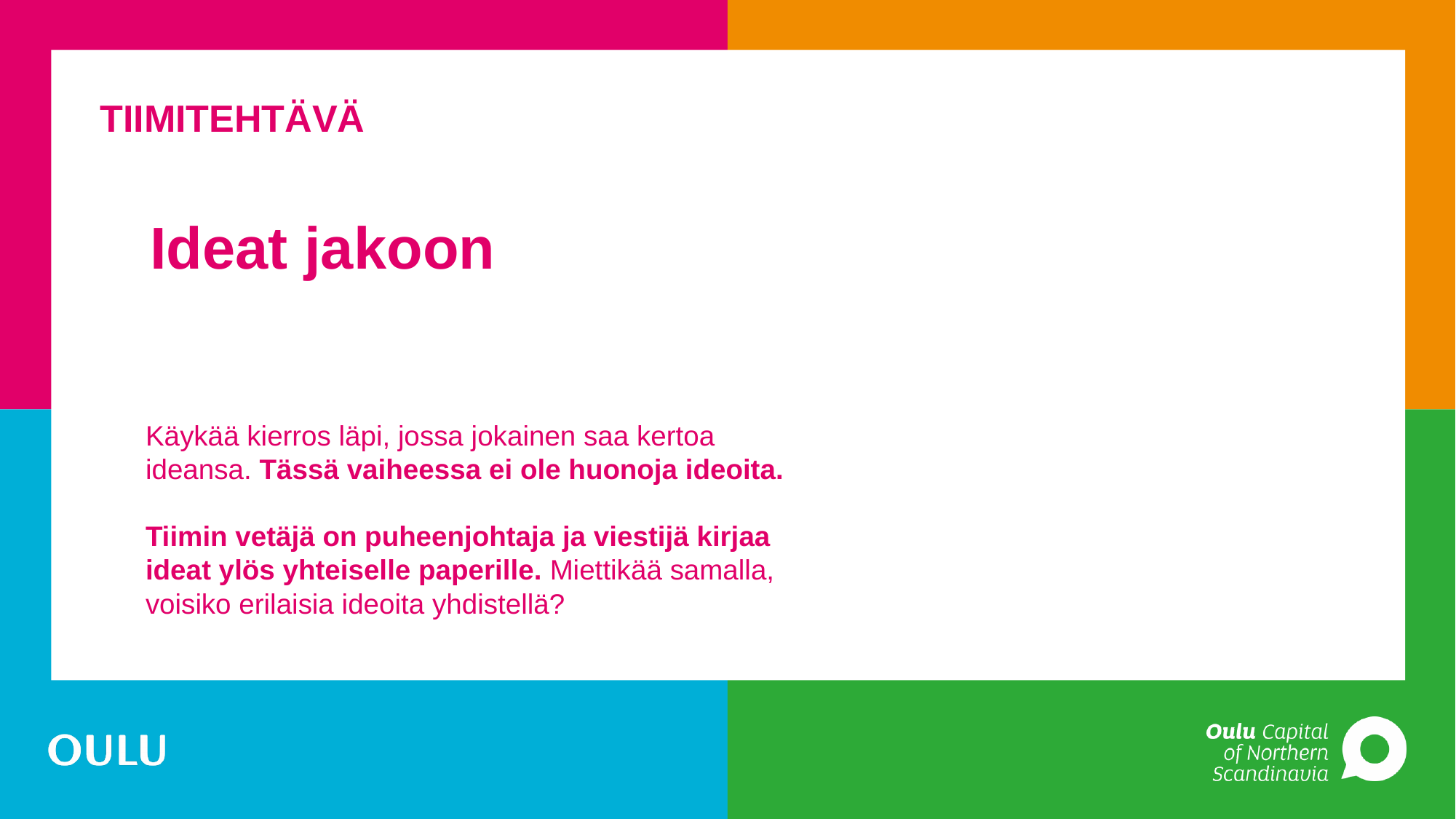

# TIIMITEHTÄVÄ
Ideat jakoon
Käykää kierros läpi, jossa jokainen saa kertoa ideansa. Tässä vaiheessa ei ole huonoja ideoita.

Tiimin vetäjä on puheenjohtaja ja viestijä kirjaa ideat ylös yhteiselle paperille. Miettikää samalla, voisiko erilaisia ideoita yhdistellä?